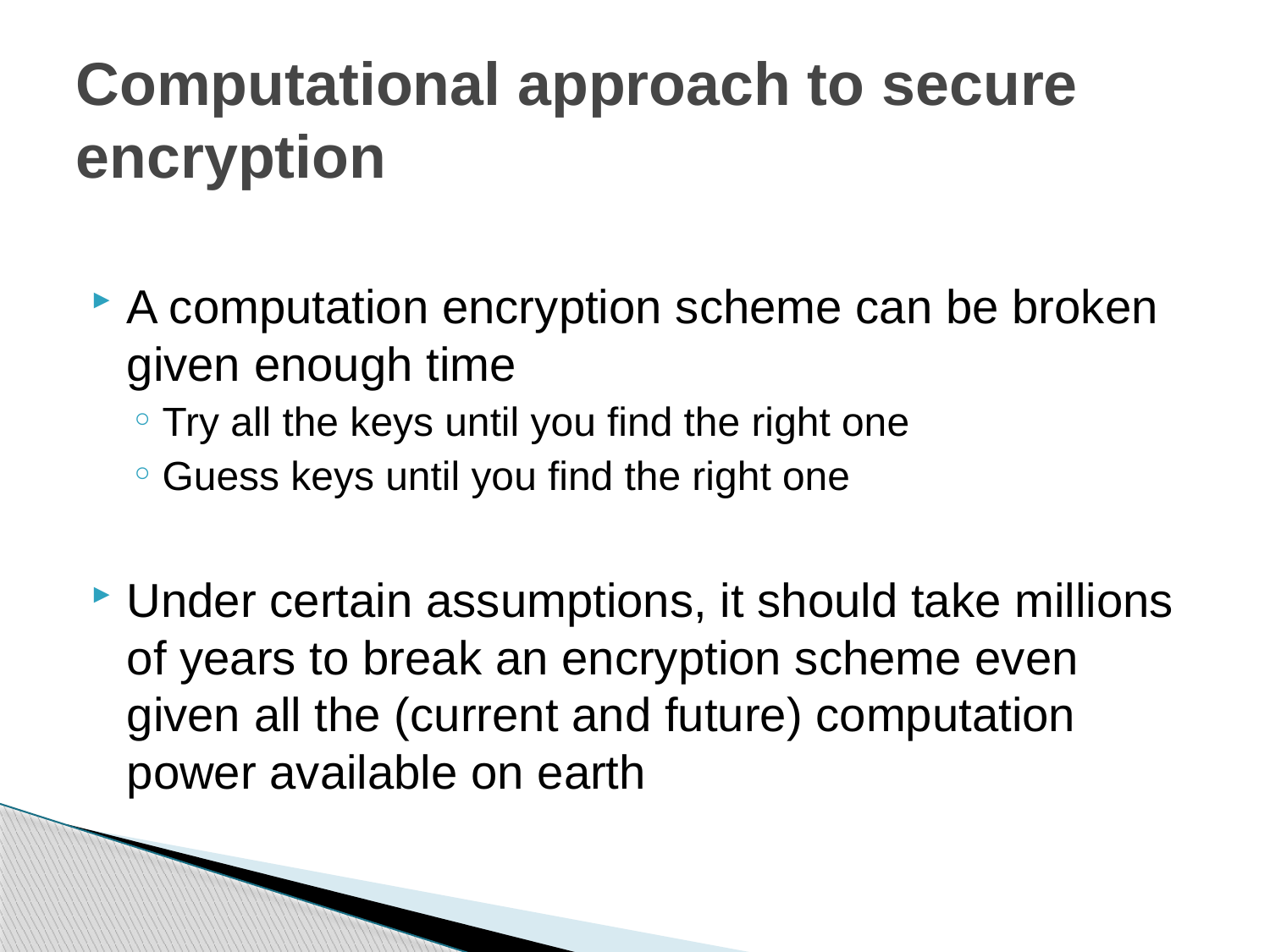

# Computational approach to secure encryption

A computation encryption scheme can be broken given enough time
Try all the keys until you find the right one
Guess keys until you find the right one

Under certain assumptions, it should take millions of years to break an encryption scheme even given all the (current and future) computation power available on earth